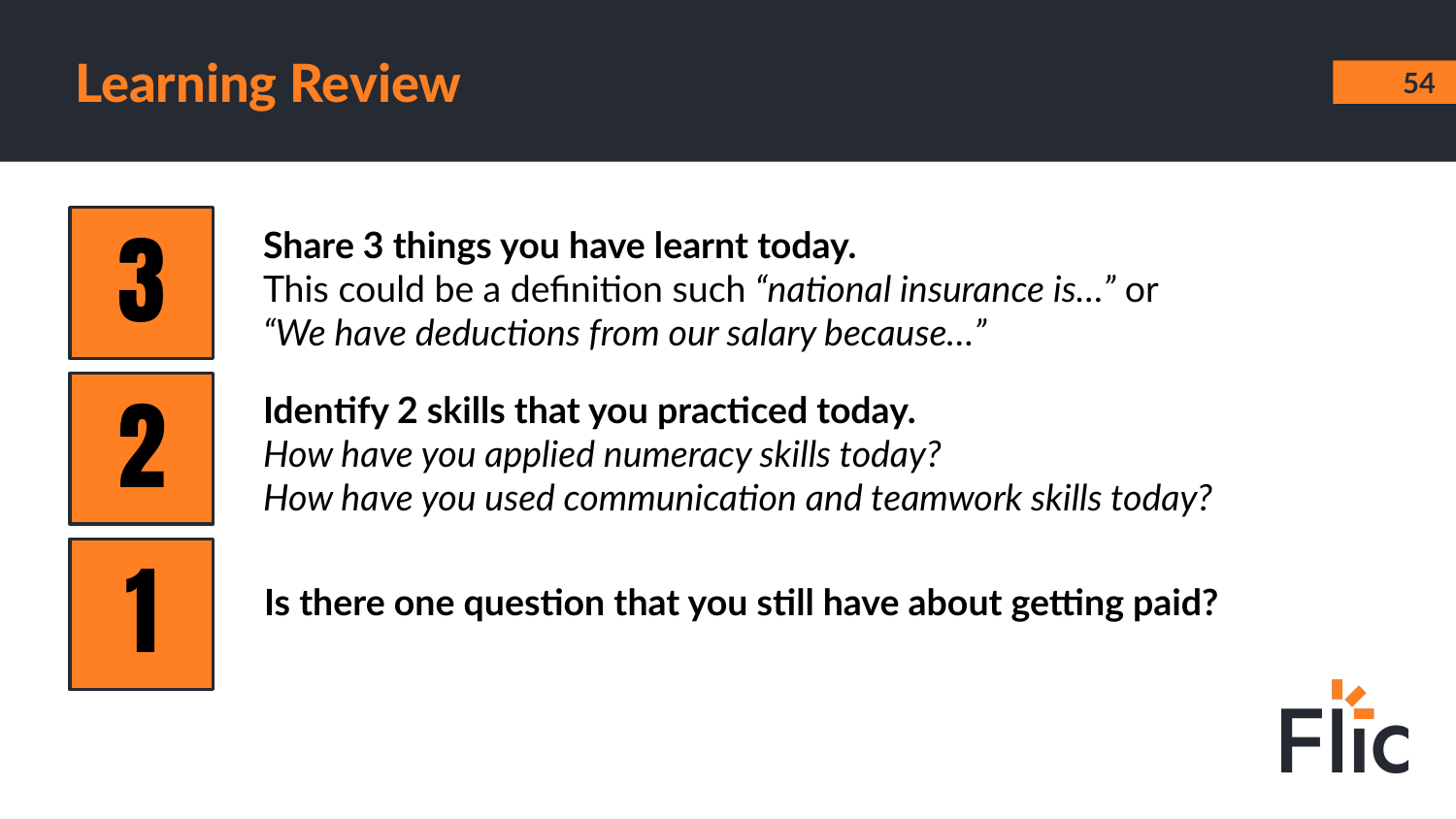

Learning Review
54
3
Share 3 things you have learnt today.
This could be a definition such “national insurance is…” or
“We have deductions from our salary because…”
2
Identify 2 skills that you practiced today.
How have you applied numeracy skills today?
How have you used communication and teamwork skills today?
1
Is there one question that you still have about getting paid?